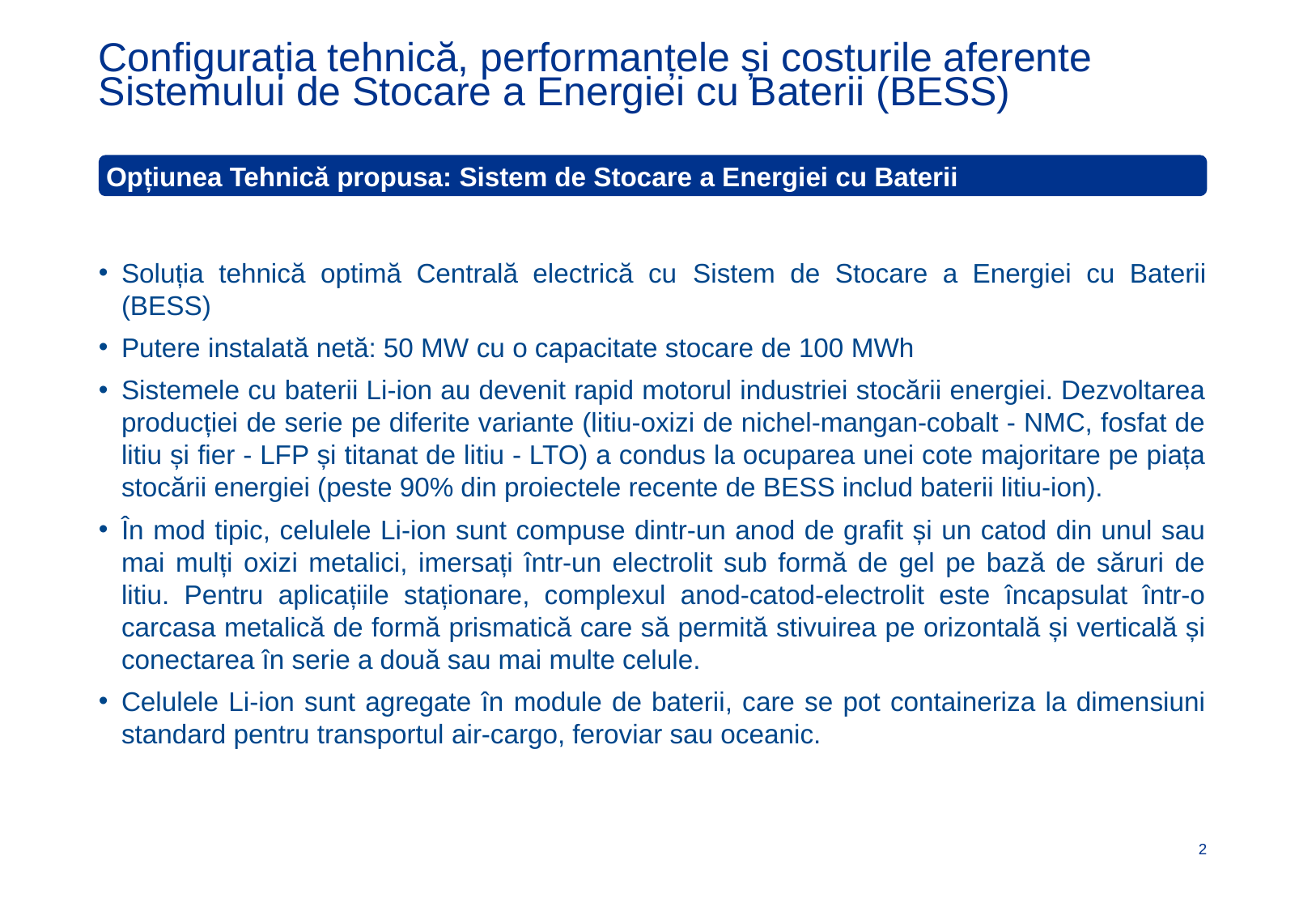

# Configurația tehnică, performanțele și costurile aferente Sistemului de Stocare a Energiei cu Baterii (BESS)
Opțiunea Tehnică propusa: Sistem de Stocare a Energiei cu Baterii
Soluția tehnică optimă Centrală electrică cu Sistem de Stocare a Energiei cu Baterii (BESS)
Putere instalată netă: 50 MW cu o capacitate stocare de 100 MWh
Sistemele cu baterii Li-ion au devenit rapid motorul industriei stocării energiei. Dezvoltarea producției de serie pe diferite variante (litiu-oxizi de nichel-mangan-cobalt - NMC, fosfat de litiu și fier - LFP și titanat de litiu - LTO) a condus la ocuparea unei cote majoritare pe piața stocării energiei (peste 90% din proiectele recente de BESS includ baterii litiu-ion).
În mod tipic, celulele Li-ion sunt compuse dintr-un anod de grafit și un catod din unul sau mai mulți oxizi metalici, imersați într-un electrolit sub formă de gel pe bază de săruri de litiu. Pentru aplicațiile staționare, complexul anod-catod-electrolit este încapsulat într-o carcasa metalică de formă prismatică care să permită stivuirea pe orizontală și verticală și conectarea în serie a două sau mai multe celule.
Celulele Li-ion sunt agregate în module de baterii, care se pot containeriza la dimensiuni standard pentru transportul air-cargo, feroviar sau oceanic.